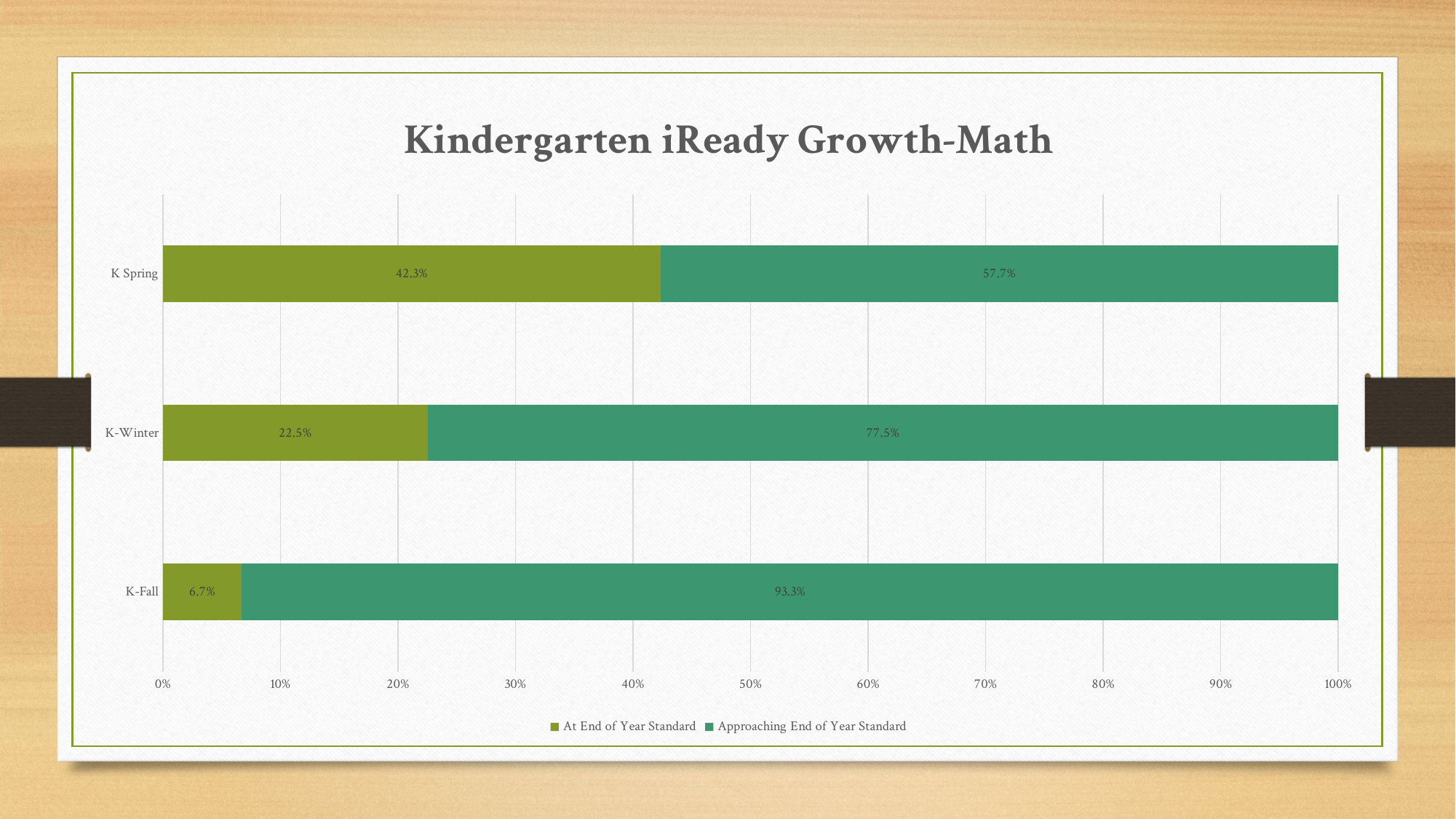

### Chart: Kindergarten iReady Growth-Math

| Category | At End of Year Standard | Approaching End of Year Standard |
|---|---|---|
| K-Fall | 0.06716417910447761 | 0.9328358208955224 |
| K-Winter | 0.22535211267605634 | 0.7746478873239436 |
| K Spring | 0.4233576642335766 | 0.5766423357664233 |